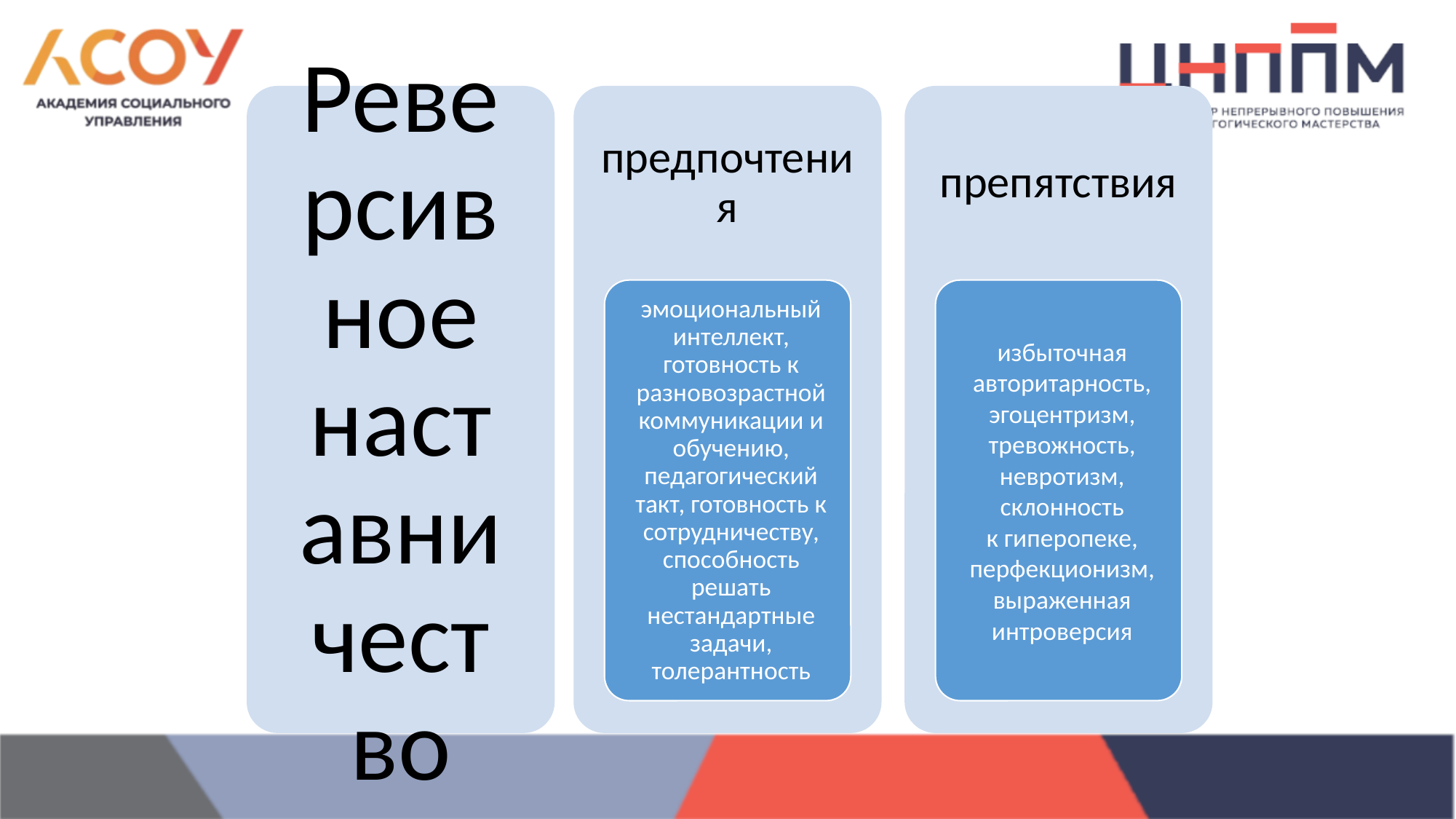

Реверсивное наставничество
предпочтения
эмоциональный интеллект, готовность к разновозрастной коммуникации и обучению, педагогический такт, готовность к сотрудничеству, способность решать нестандартные задачи, толерантность
препятствия
избыточная авторитарность, эгоцентризм, тревожность, невротизм, склонность
к гиперопеке, перфекционизм, выраженная
интроверсия